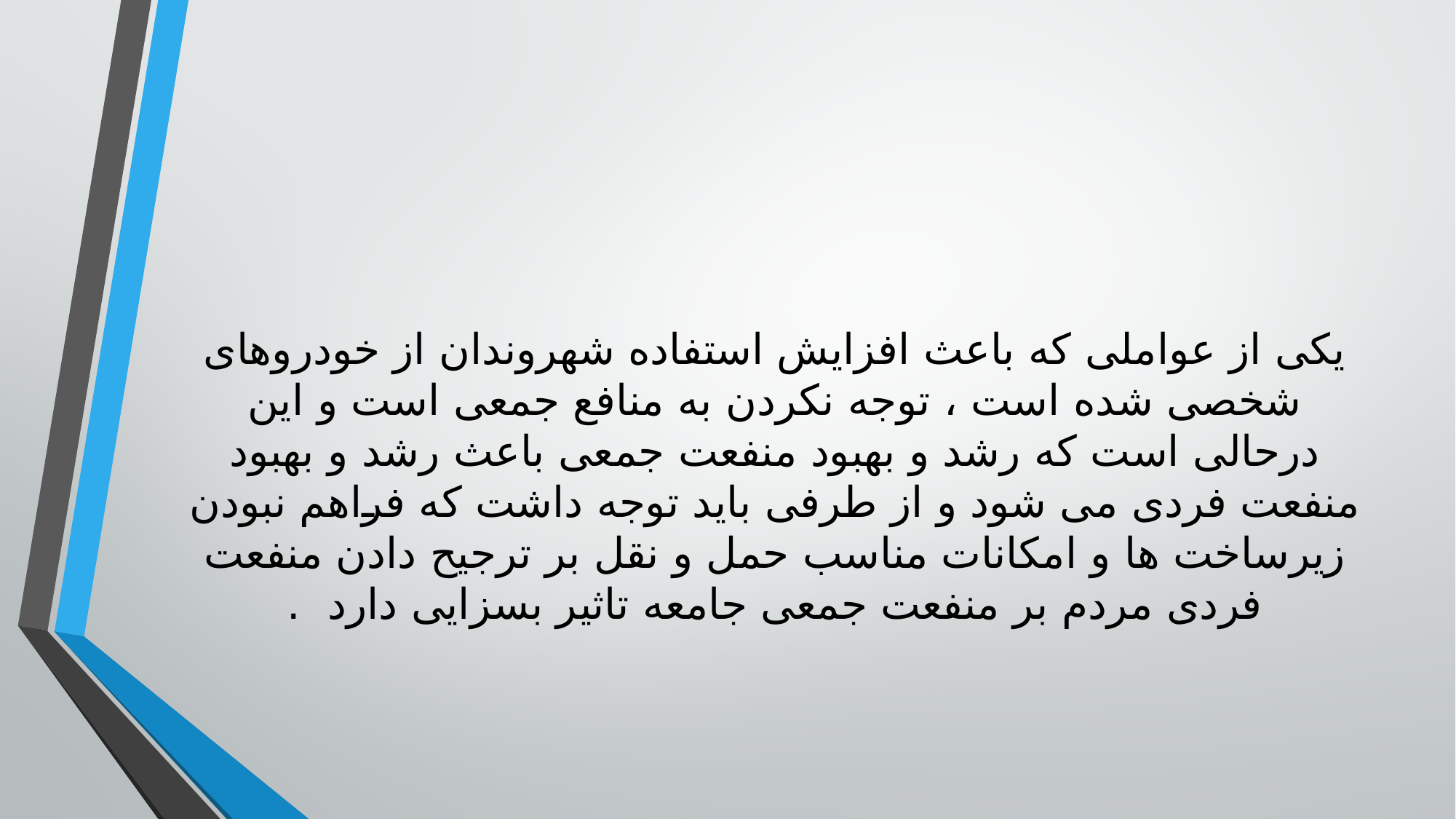

یکی از عواملی که باعث افزایش استفاده شهروندان از خودروهای شخصی شده است ، توجه نکردن به منافع جمعی است و این درحالی است که رشد و بهبود منفعت جمعی باعث رشد و بهبود منفعت فردی می شود و از طرفی باید توجه داشت که فراهم نبودن زیرساخت ها و امکانات مناسب حمل و نقل بر ترجیح دادن منفعت فردی مردم بر منفعت جمعی جامعه تاثیر بسزایی دارد  .